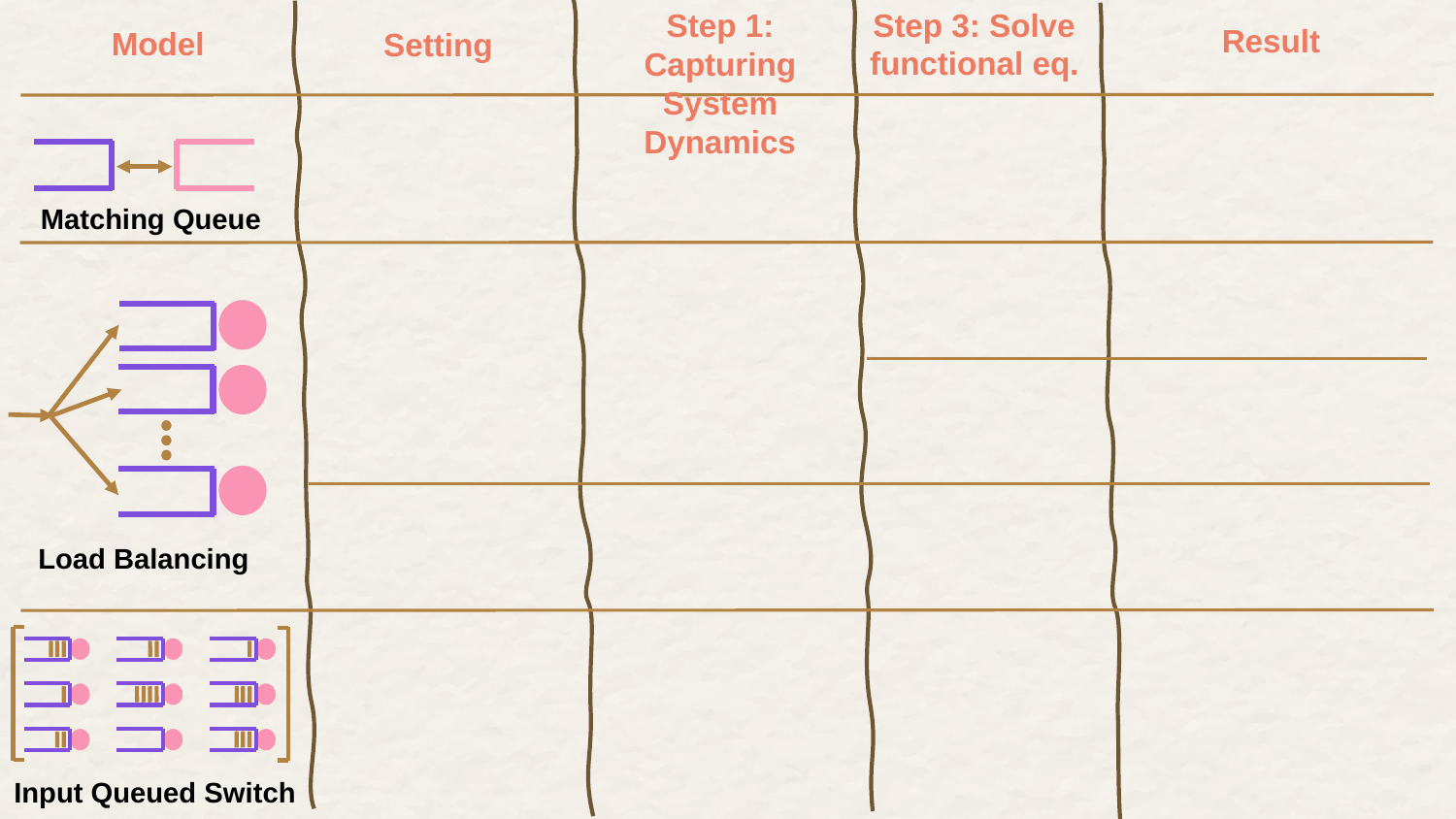

Step 3: Solve functional eq.
Step 1: Capturing System Dynamics
Result
Model
Setting
Matching Queue

Load Balancing

Input Queued Switch